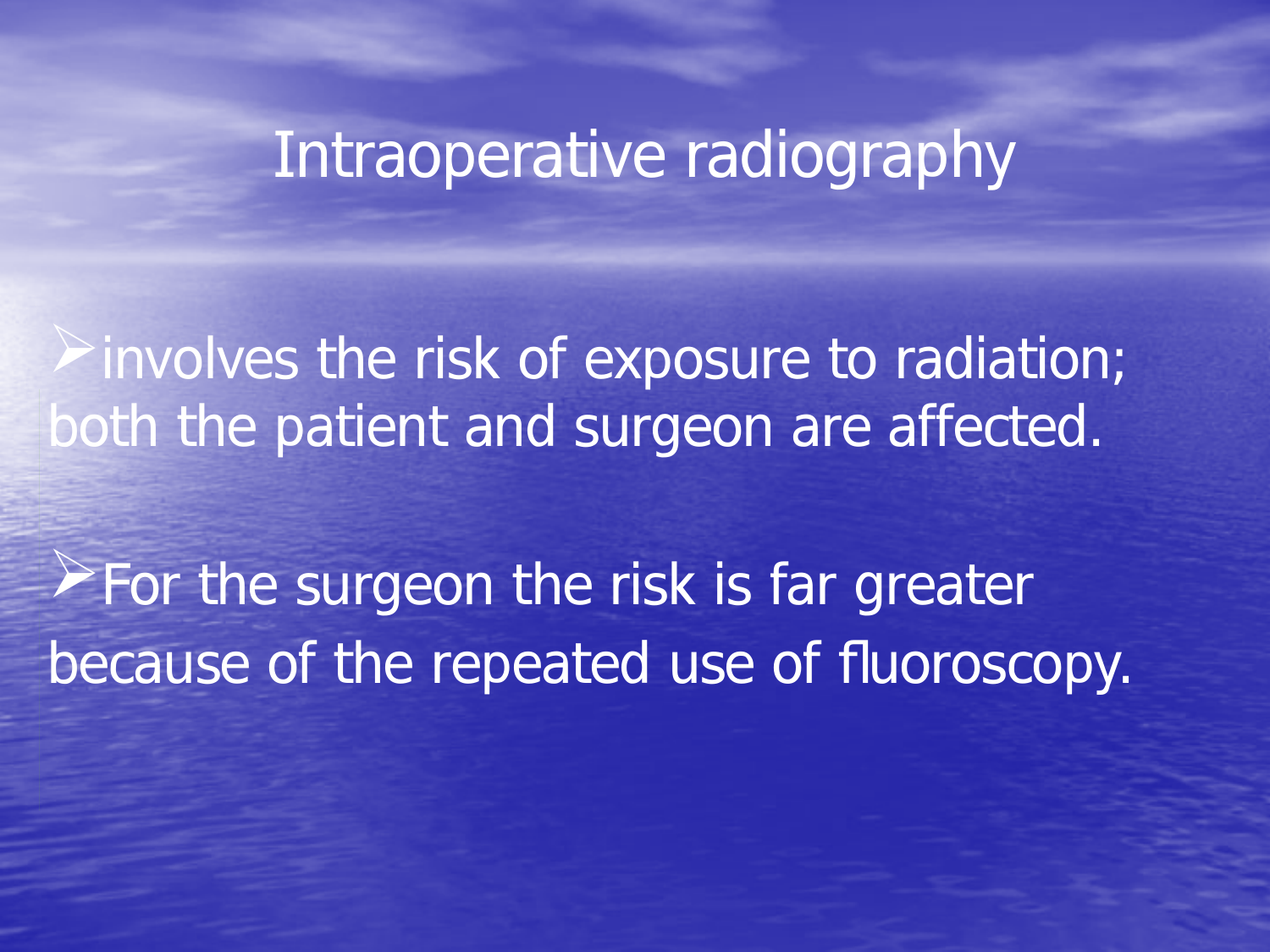

# Intraoperative radiography
involves the risk of exposure to radiation; both the patient and surgeon are affected.

For the surgeon the risk is far greater
because of the repeated use of fluoroscopy.